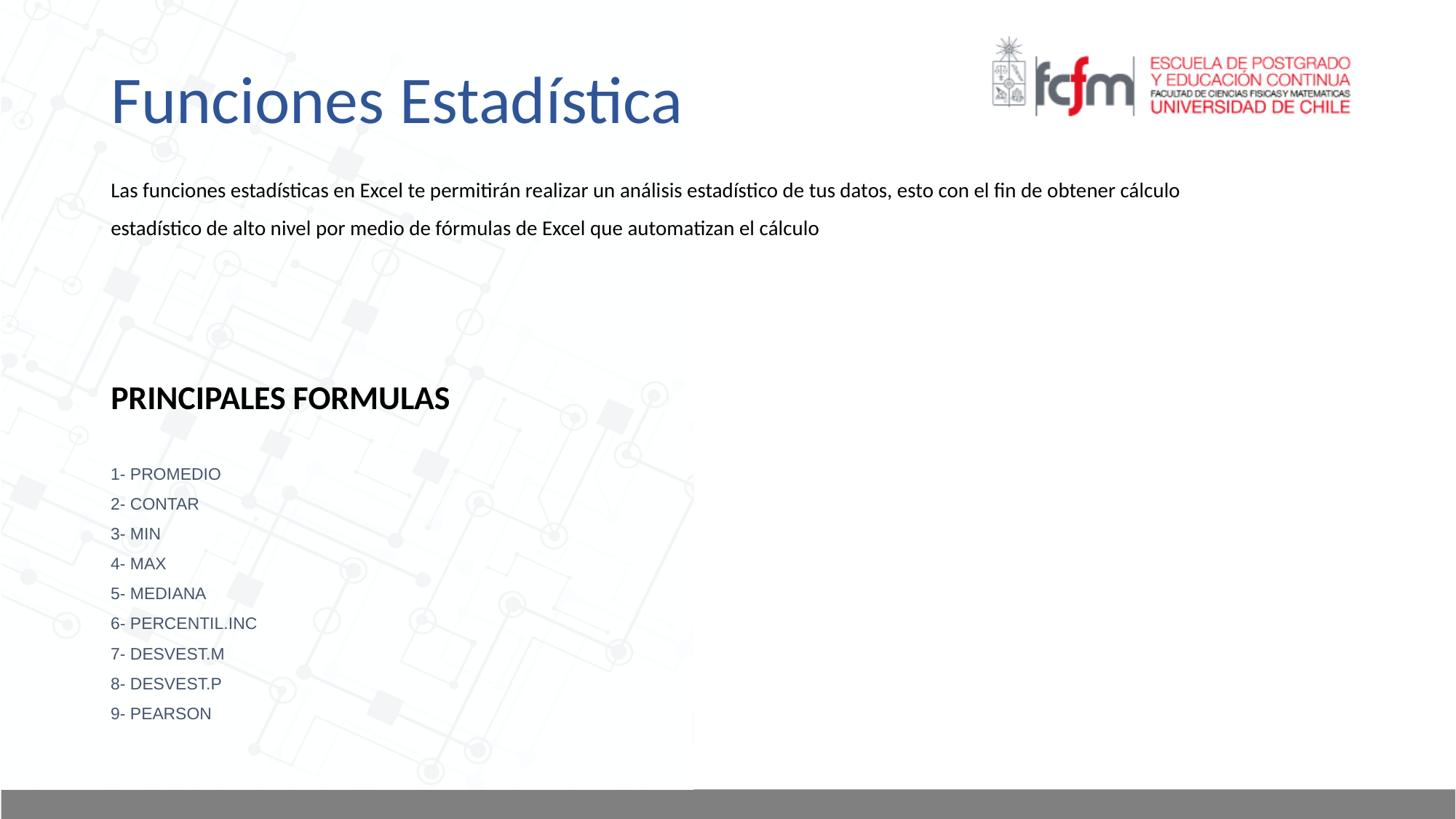

# Funciones Estadística
Las funciones estadísticas en Excel te permitirán realizar un análisis estadístico de tus datos, esto con el fin de obtener cálculo estadístico de alto nivel por medio de fórmulas de Excel que automatizan el cálculo
PRINCIPALES FORMULAS
1- PROMEDIO
2- CONTAR
3- MIN
4- MAX
5- MEDIANA
6- PERCENTIL.INC
7- DESVEST.M
8- DESVEST.P
9- PEARSON